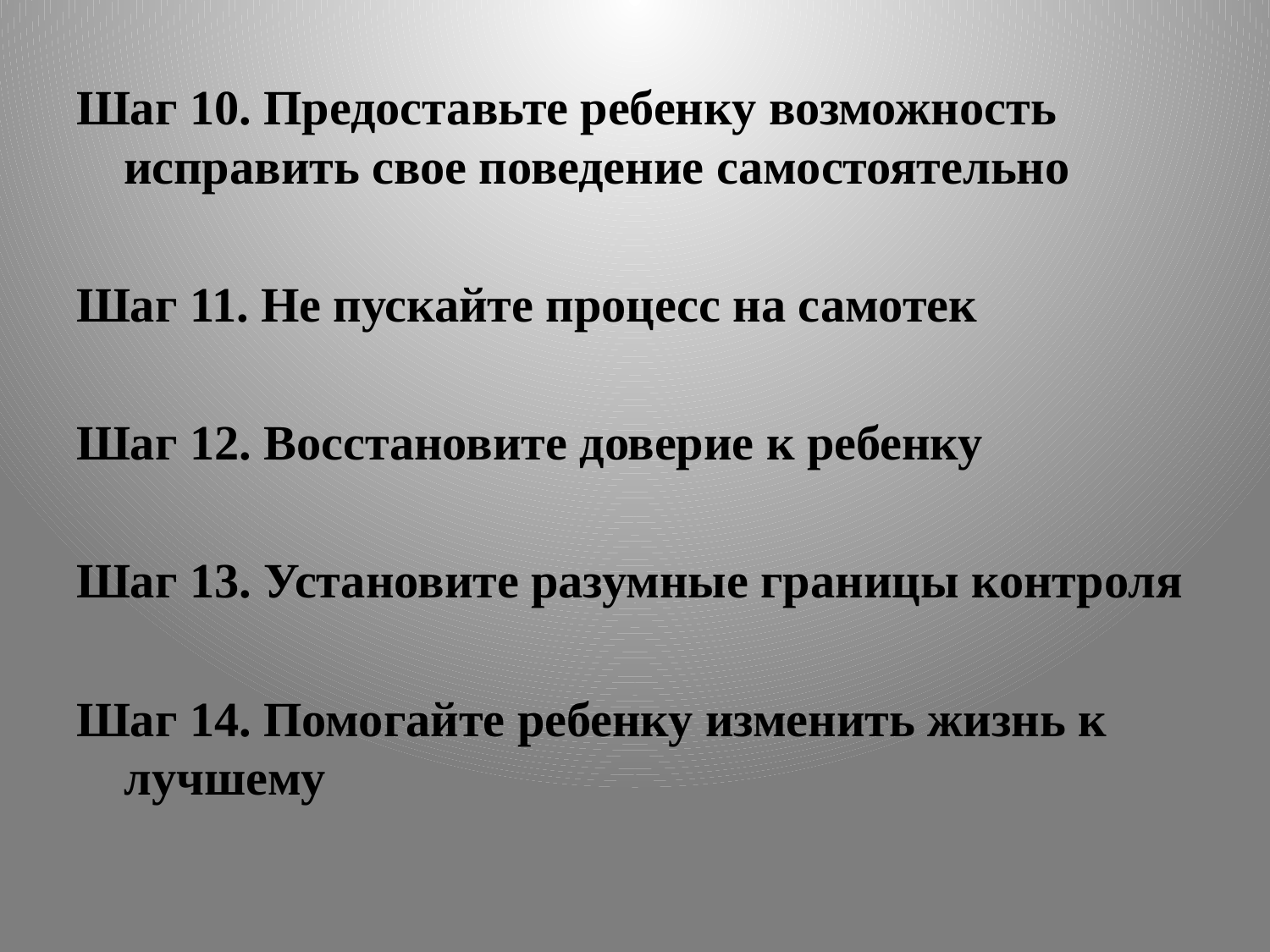

Шаг 10. Предоставьте ребенку возможность исправить свое поведение самостоятельно

Шаг 11. Не пускайте процесс на самотек

Шаг 12. Восстановите доверие к ребенку

Шаг 13. Установите разумные границы контроля

Шаг 14. Помогайте ребенку изменить жизнь к лучшему